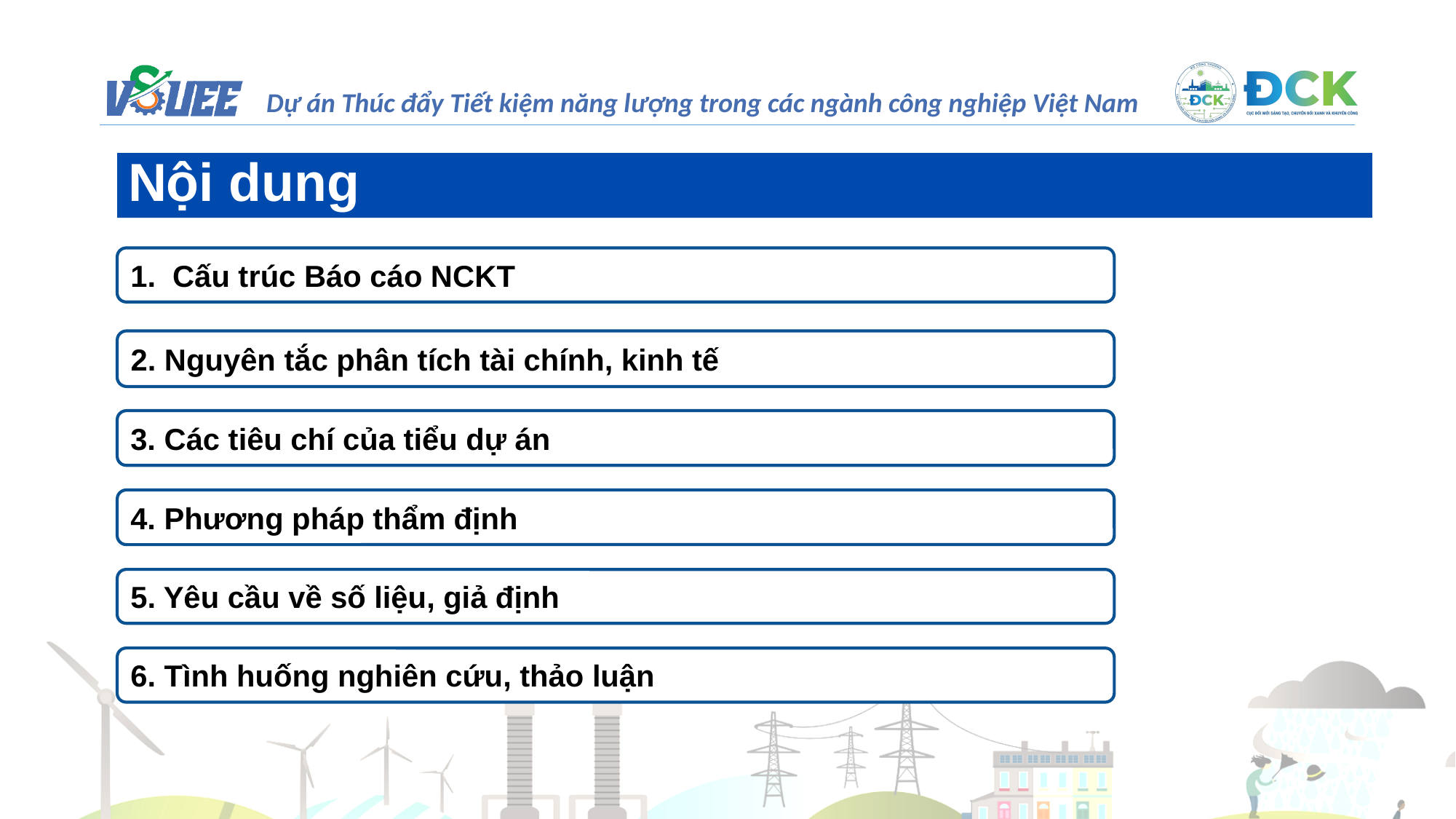

Nội dung
1.  Cấu trúc Báo cáo NCKT
2. Nguyên tắc phân tích tài chính, kinh tế
3. Các tiêu chí của tiểu dự án
4. Phương pháp thẩm định
5. Yêu cầu về số liệu, giả định
6. Tình huống nghiên cứu, thảo luận